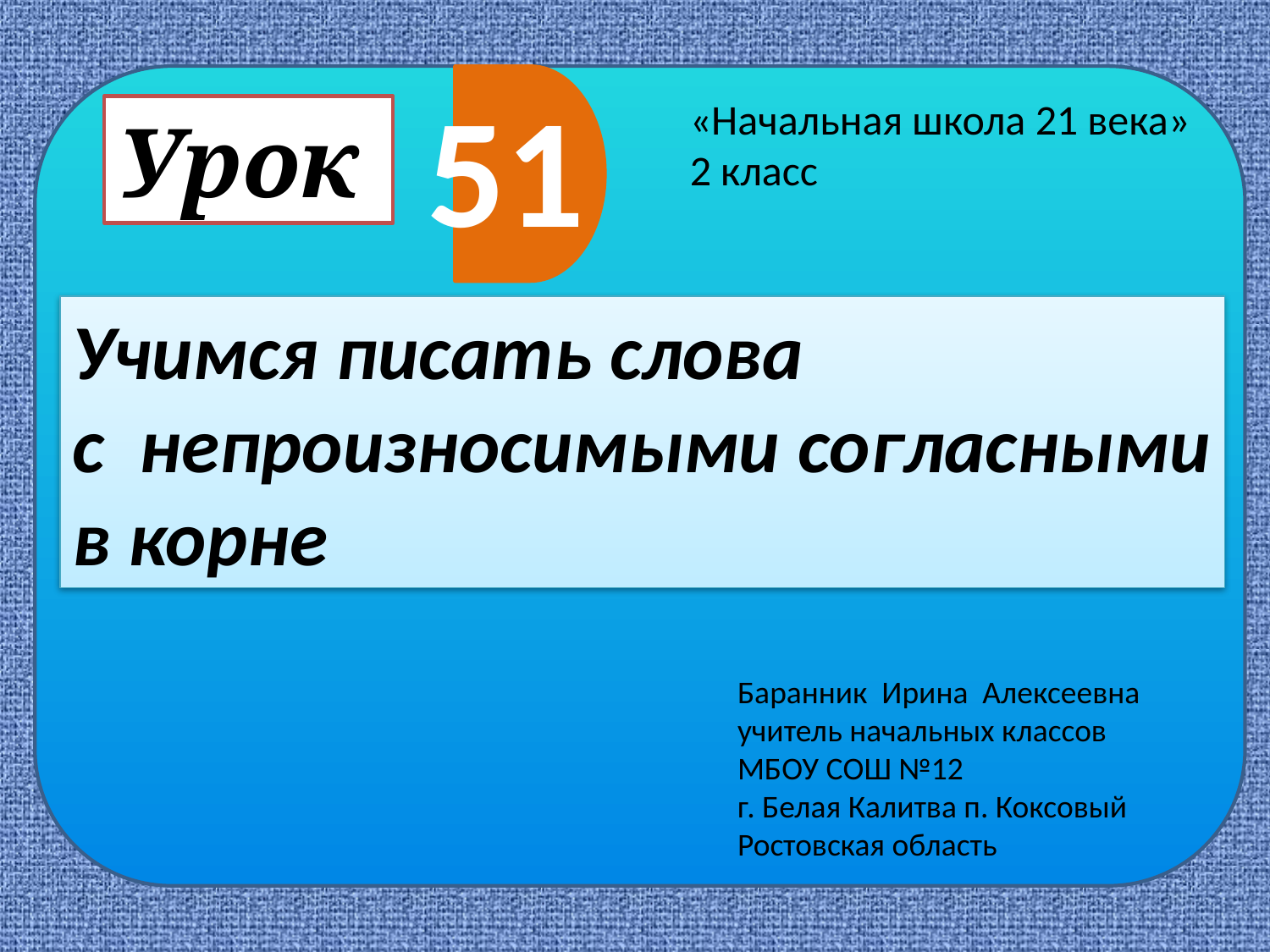

51

«Начальная школа 21 века»
2 класс
Урок
Учимся писать слова
с  непроизносимыми согласными
в корне
Баранник  Ирина  Алексеевна
учитель начальных классов
МБОУ СОШ №12
г. Белая Калитва п. Коксовый Ростовская область